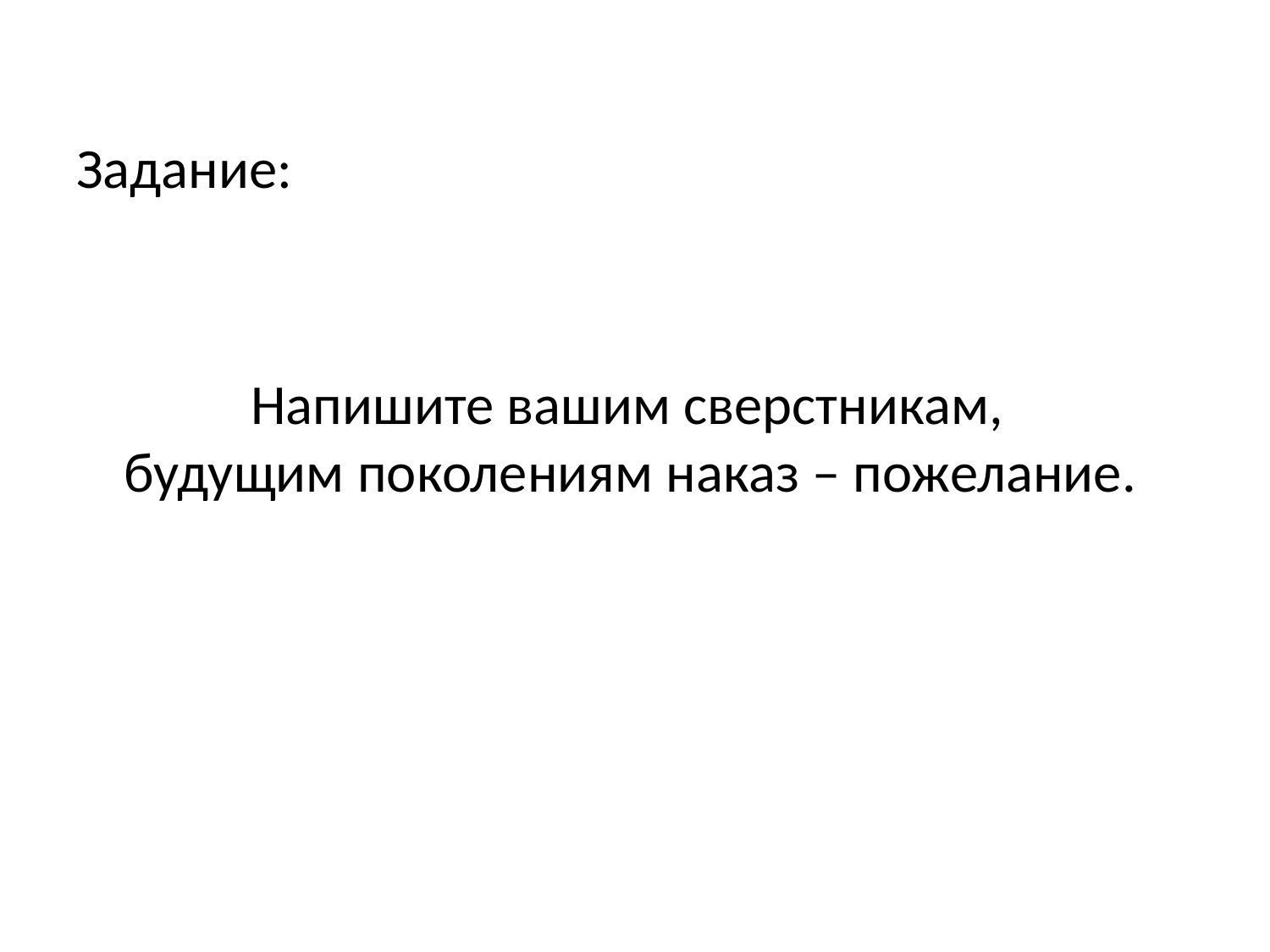

#

Задание:

		Напишите вашим сверстникам, будущим поколениям наказ – пожелание.